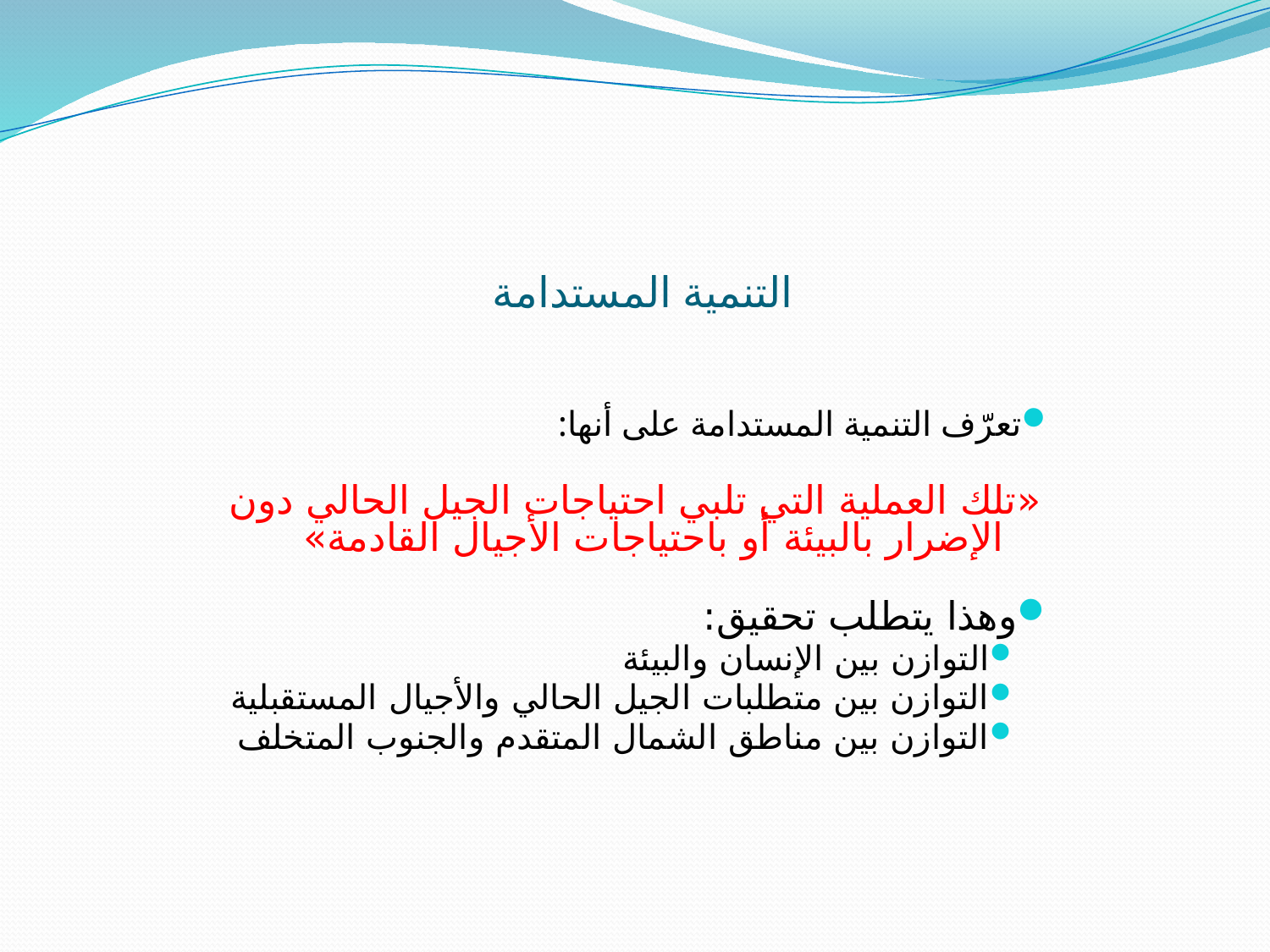

# التنمية المستدامة

تعرّف التنمية المستدامة على أنها:

«تلك العملية التي تلبي احتياجات الجيل الحالي دون الإضرار بالبيئة أو باحتياجات الأجيال القادمة»

وهذا يتطلب تحقيق:
التوازن بين الإنسان والبيئة
التوازن بين متطلبات الجيل الحالي والأجيال المستقبلية
التوازن بين مناطق الشمال المتقدم والجنوب المتخلف